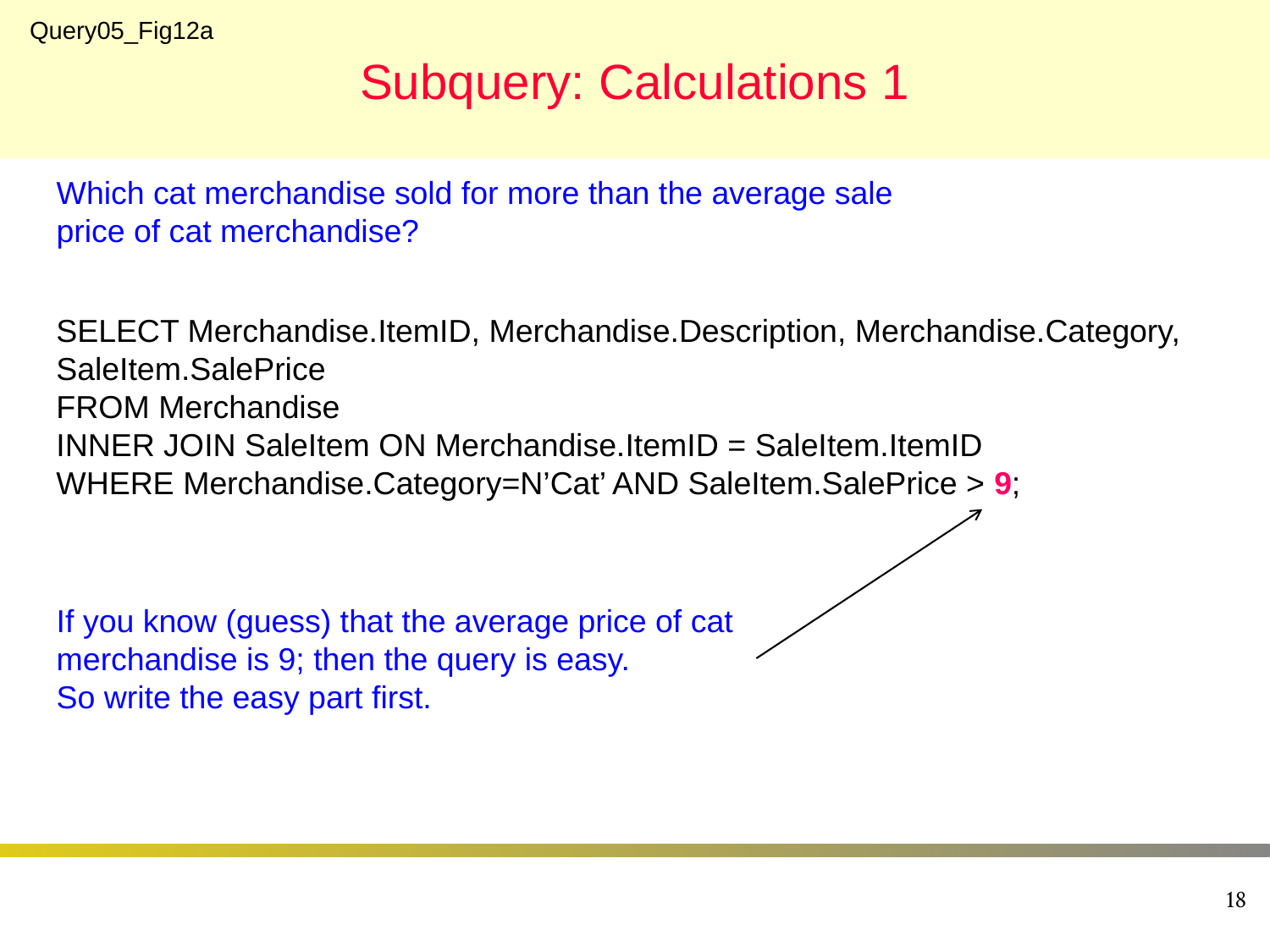

# Subquery: Calculations 1
Query05_Fig12a
Which cat merchandise sold for more than the average sale price of cat merchandise?
SELECT Merchandise.ItemID, Merchandise.Description, Merchandise.Category, SaleItem.SalePrice
FROM Merchandise
INNER JOIN SaleItem ON Merchandise.ItemID = SaleItem.ItemID
WHERE Merchandise.Category=N’Cat’ AND SaleItem.SalePrice > 9;
If you know (guess) that the average price of cat merchandise is 9; then the query is easy.
So write the easy part first.
18